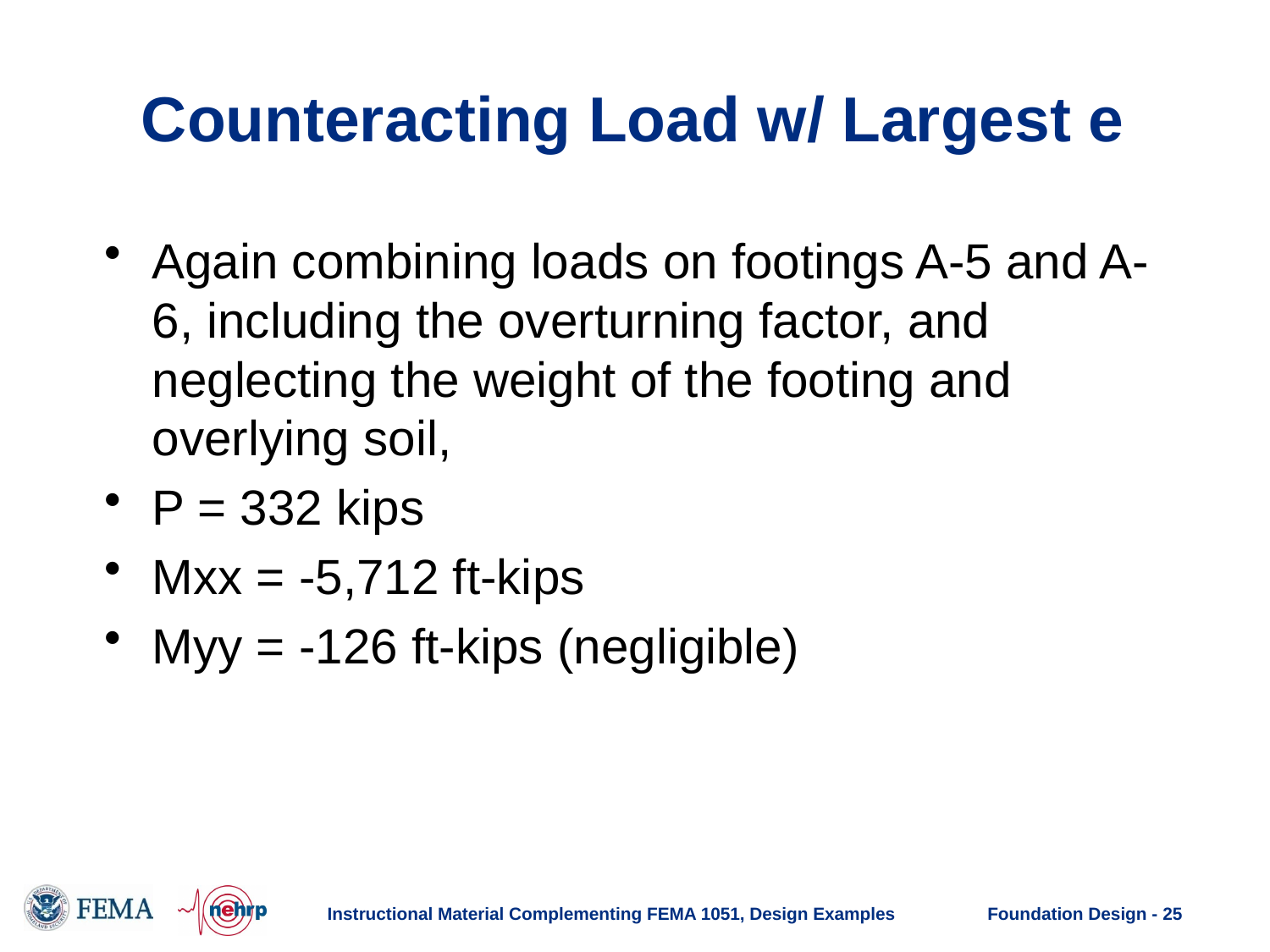

# Counteracting Load w/ Largest e
Again combining loads on footings A-5 and A-6, including the overturning factor, and neglecting the weight of the footing and overlying soil,
P = 332 kips
Mxx = -5,712 ft-kips
Myy = -126 ft-kips (negligible)
Instructional Material Complementing FEMA 1051, Design Examples
Foundation Design - 25